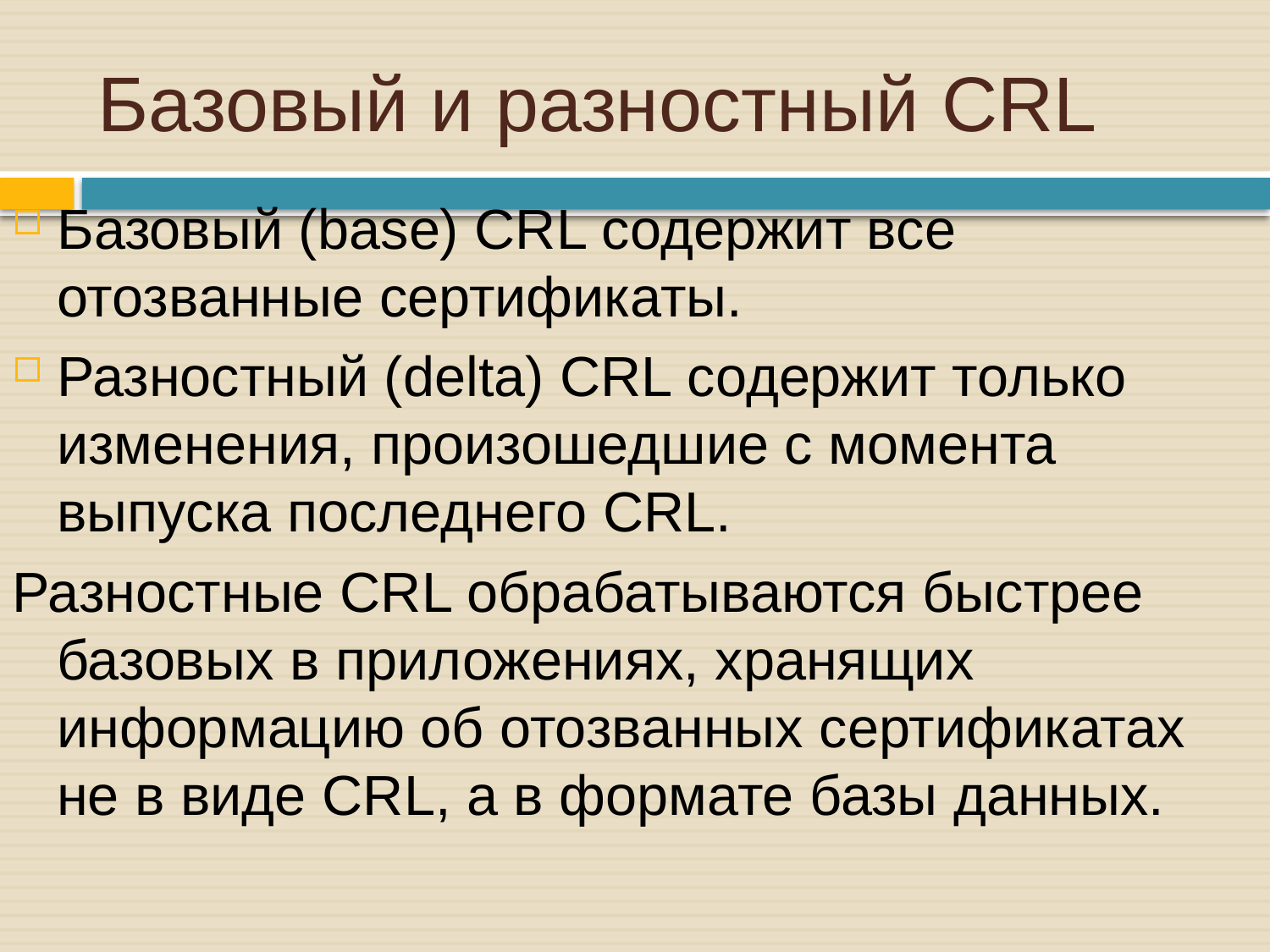

# Базовый и разностный CRL
Базовый (base) CRL содержит все отозванные сертификаты.
Разностный (delta) CRL содержит только изменения, произошедшие с момента выпуска последнего CRL.
Разностные CRL обрабатываются быстрее базовых в приложениях, хранящих информацию об отозванных сертификатах не в виде CRL, а в формате базы данных.